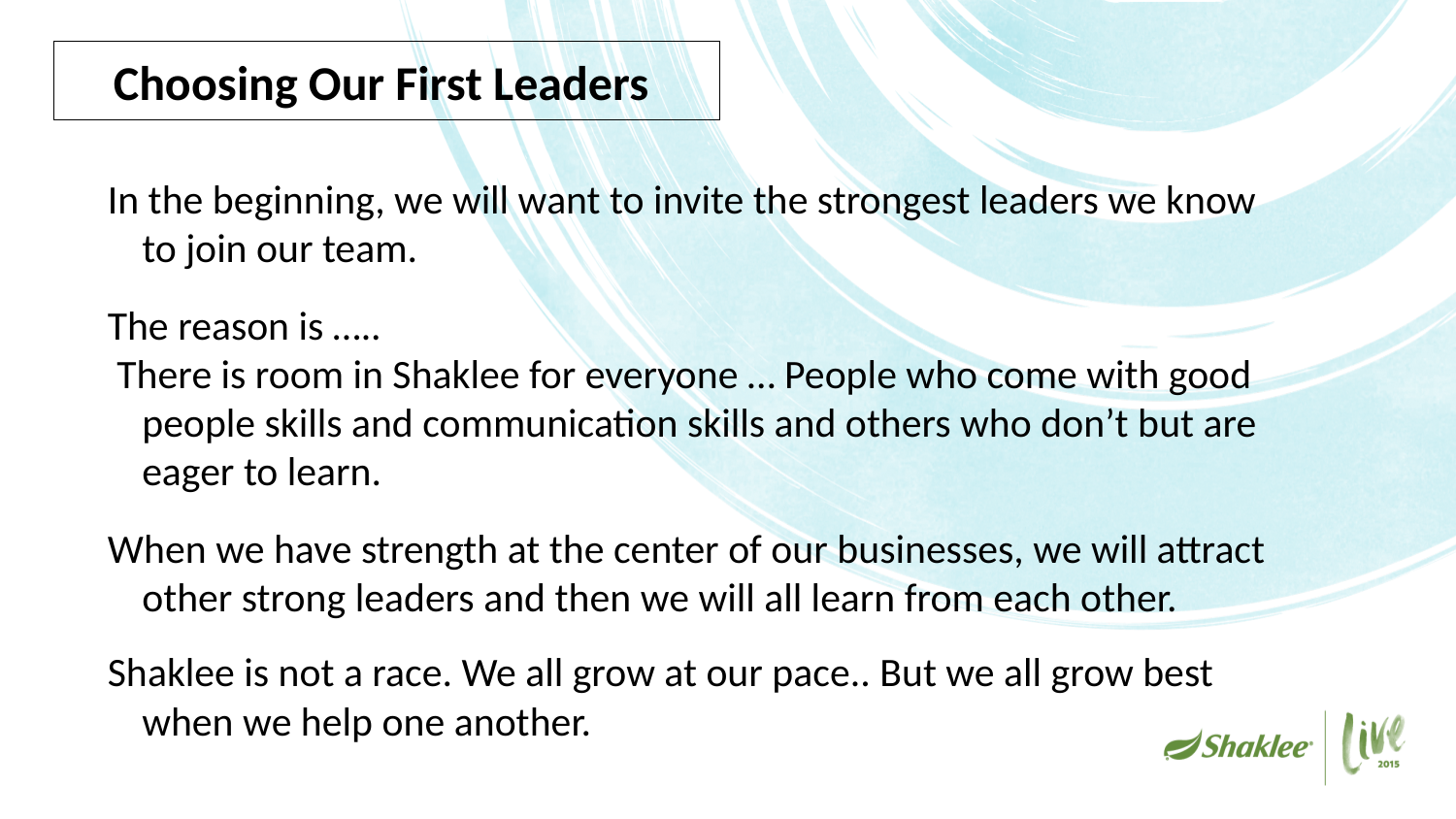

# Choosing Our First Leaders
In the beginning, we will want to invite the strongest leaders we know to join our team.

The reason is …..
 There is room in Shaklee for everyone … People who come with good people skills and communication skills and others who don’t but are eager to learn.

When we have strength at the center of our businesses, we will attract other strong leaders and then we will all learn from each other.

Shaklee is not a race. We all grow at our pace.. But we all grow best when we help one another.